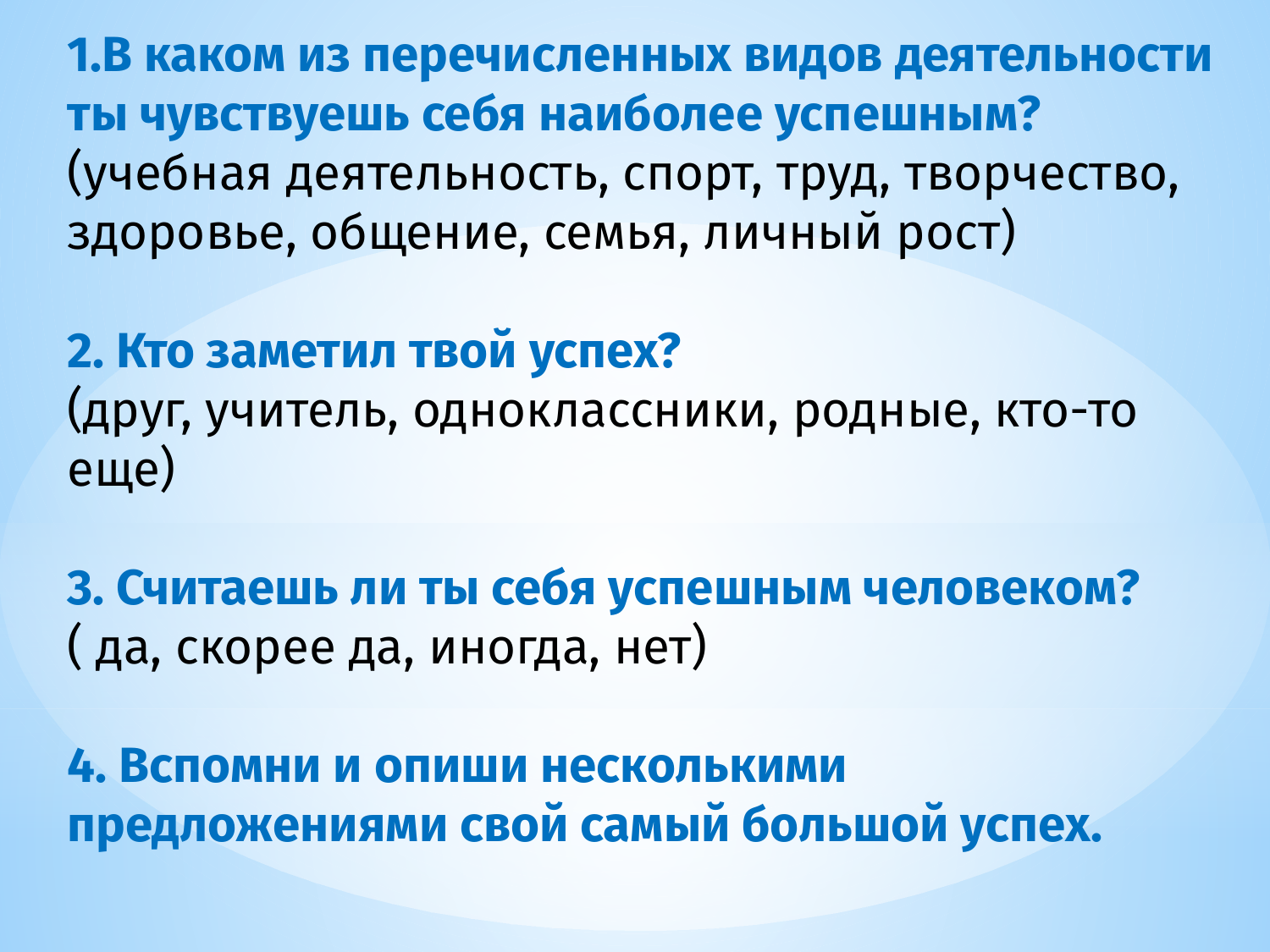

1.В каком из перечисленных видов деятельности ты чувствуешь себя наиболее успешным?
(учебная деятельность, спорт, труд, творчество, здоровье, общение, семья, личный рост)

2. Кто заметил твой успех?
(друг, учитель, одноклассники, родные, кто-то еще)

3. Считаешь ли ты себя успешным человеком?
( да, скорее да, иногда, нет)

4. Вспомни и опиши несколькими предложениями свой самый большой успех.